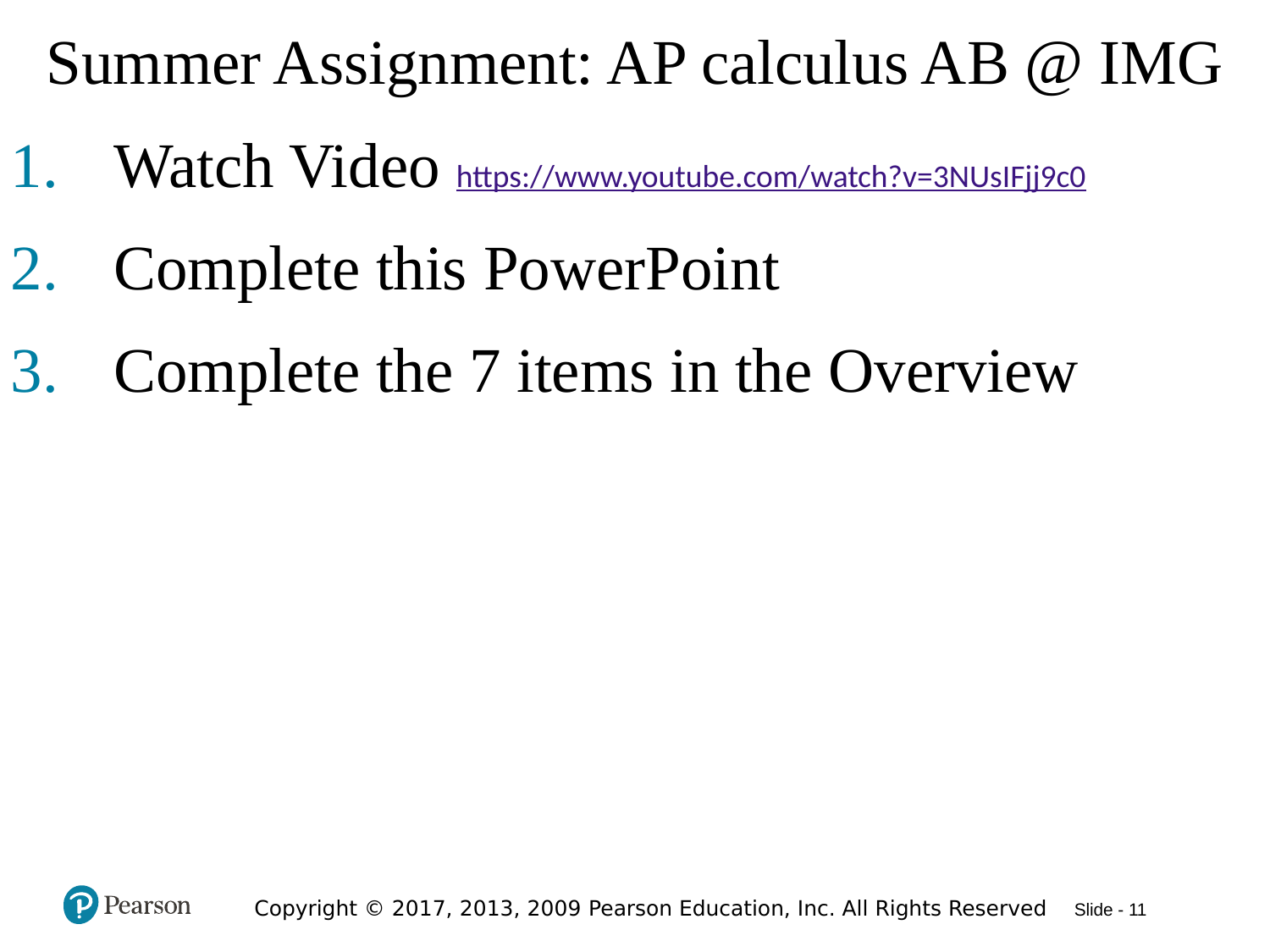

Summer Assignment: AP calculus AB @ IMG
Watch Video https://www.youtube.com/watch?v=3NUsIFjj9c0
Complete this PowerPoint
Complete the 7 items in the Overview